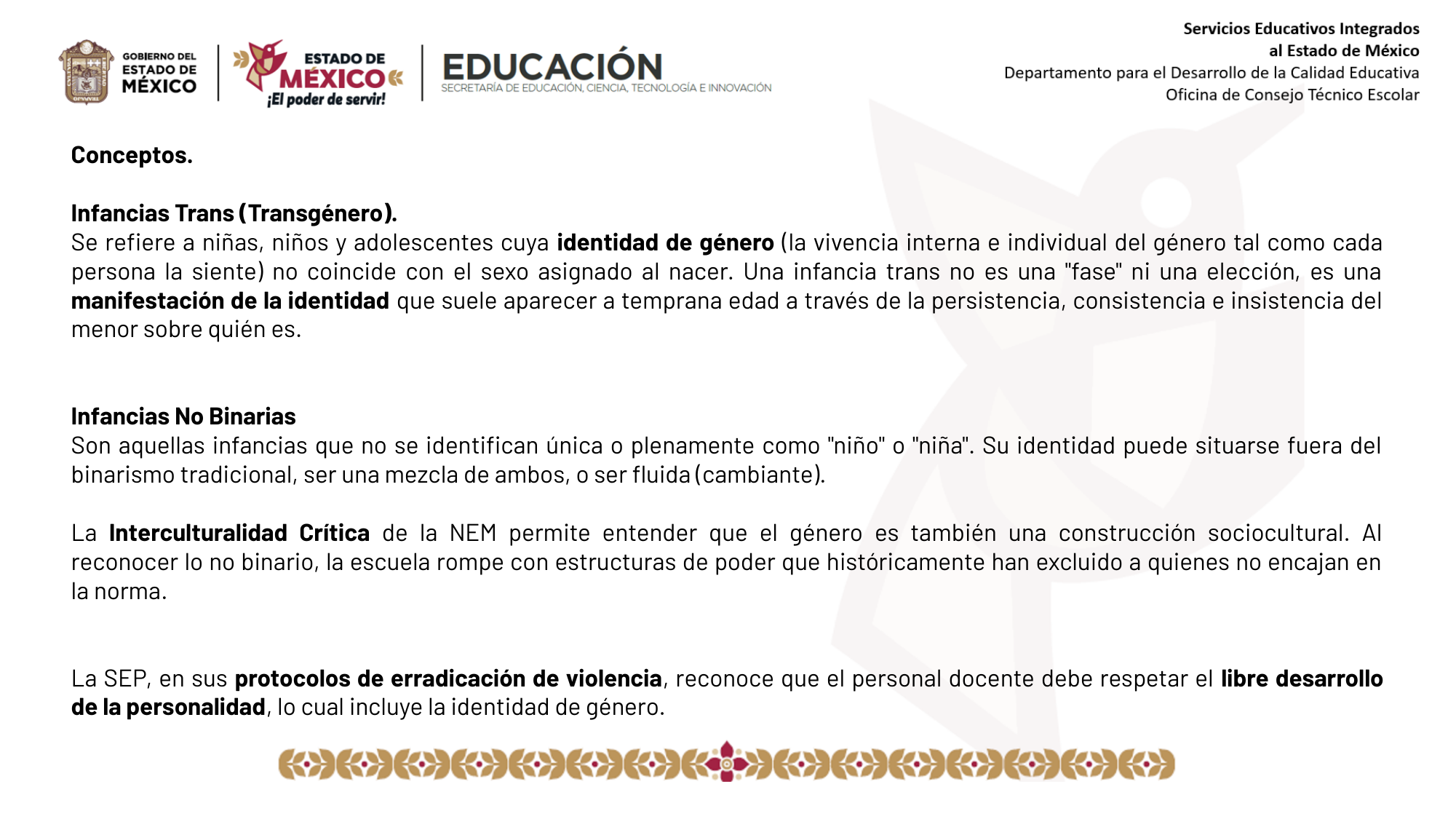

Conceptos.

Infancias Trans (Transgénero).
Se refiere a niñas, niños y adolescentes cuya identidad de género (la vivencia interna e individual del género tal como cada persona la siente) no coincide con el sexo asignado al nacer. Una infancia trans no es una "fase" ni una elección, es una manifestación de la identidad que suele aparecer a temprana edad a través de la persistencia, consistencia e insistencia del menor sobre quién es.

Infancias No Binarias
Son aquellas infancias que no se identifican única o plenamente como "niño" o "niña". Su identidad puede situarse fuera del binarismo tradicional, ser una mezcla de ambos, o ser fluida (cambiante).

La Interculturalidad Crítica de la NEM permite entender que el género es también una construcción sociocultural. Al reconocer lo no binario, la escuela rompe con estructuras de poder que históricamente han excluido a quienes no encajan en la norma.

La SEP, en sus protocolos de erradicación de violencia, reconoce que el personal docente debe respetar el libre desarrollo de la personalidad, lo cual incluye la identidad de género.